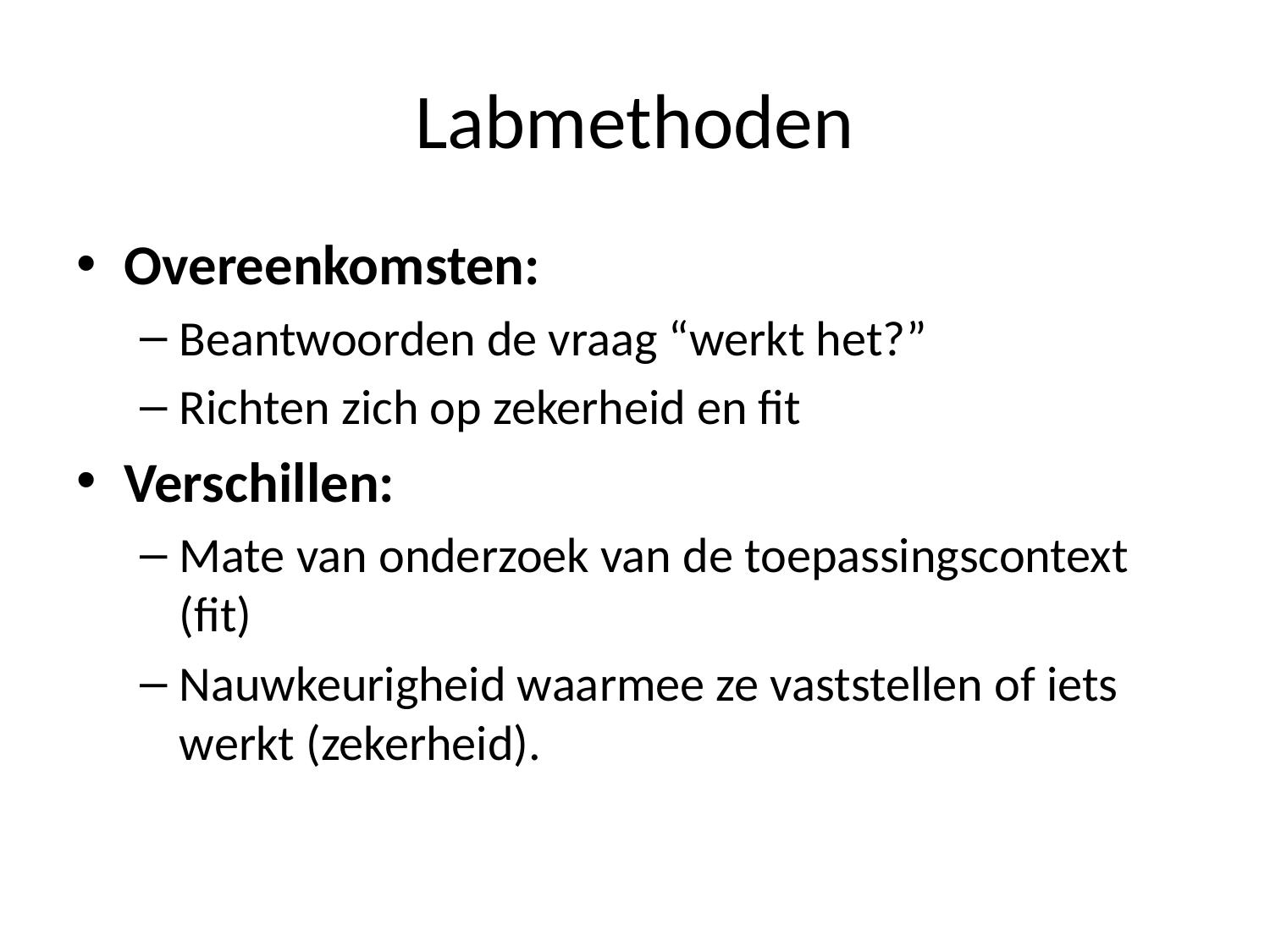

# Labmethoden
Overeenkomsten:
Beantwoorden de vraag “werkt het?”
Richten zich op zekerheid en fit
Verschillen:
Mate van onderzoek van de toepassingscontext (fit)
Nauwkeurigheid waarmee ze vaststellen of iets werkt (zekerheid).